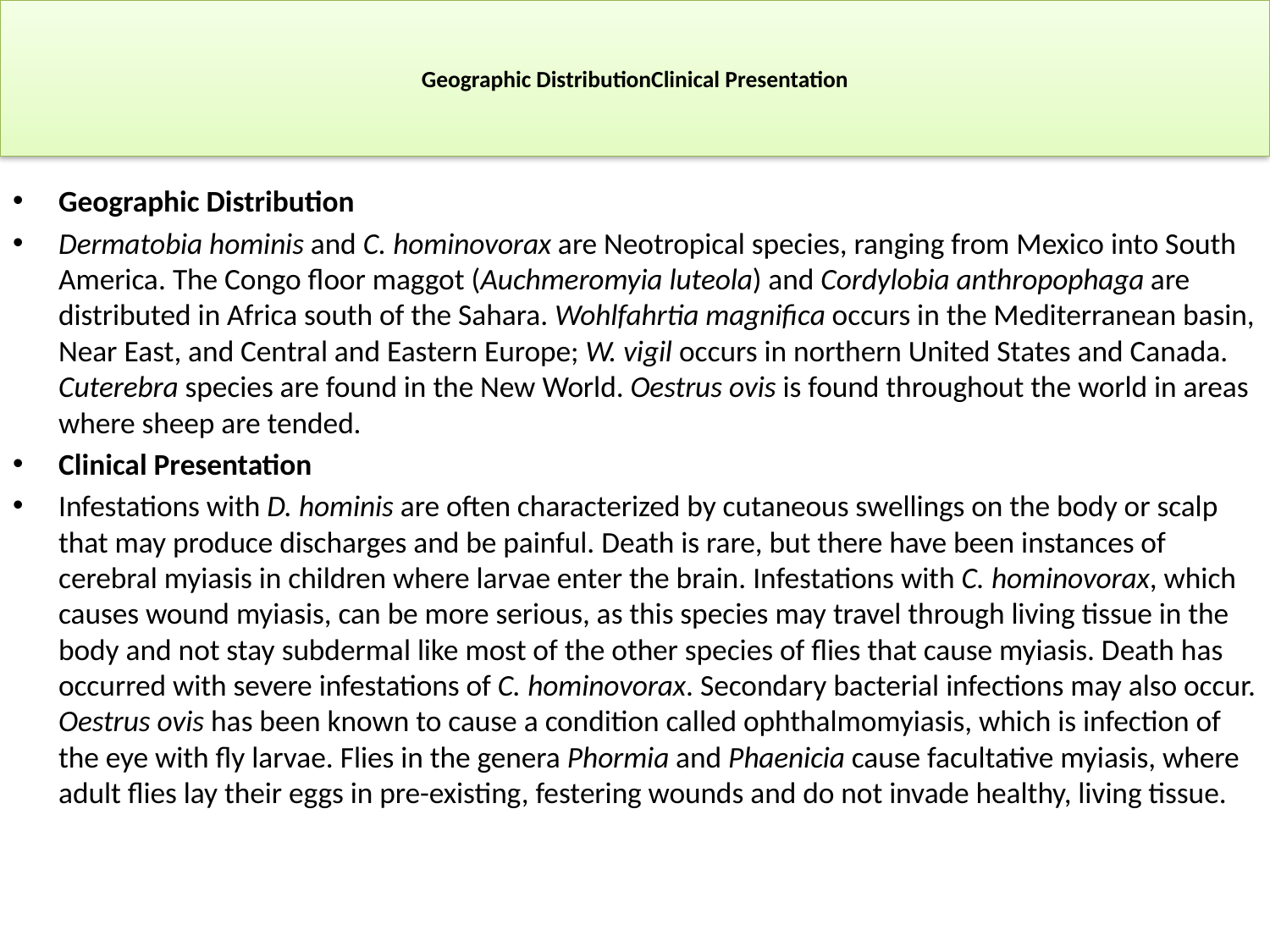

# Geographic DistributionClinical Presentation
Geographic Distribution
Dermatobia hominis and C. hominovorax are Neotropical species, ranging from Mexico into South America. The Congo floor maggot (Auchmeromyia luteola) and Cordylobia anthropophaga are distributed in Africa south of the Sahara. Wohlfahrtia magnifica occurs in the Mediterranean basin, Near East, and Central and Eastern Europe; W. vigil occurs in northern United States and Canada. Cuterebra species are found in the New World. Oestrus ovis is found throughout the world in areas where sheep are tended.
Clinical Presentation
Infestations with D. hominis are often characterized by cutaneous swellings on the body or scalp that may produce discharges and be painful. Death is rare, but there have been instances of cerebral myiasis in children where larvae enter the brain. Infestations with C. hominovorax, which causes wound myiasis, can be more serious, as this species may travel through living tissue in the body and not stay subdermal like most of the other species of flies that cause myiasis. Death has occurred with severe infestations of C. hominovorax. Secondary bacterial infections may also occur. Oestrus ovis has been known to cause a condition called ophthalmomyiasis, which is infection of the eye with fly larvae. Flies in the genera Phormia and Phaenicia cause facultative myiasis, where adult flies lay their eggs in pre-existing, festering wounds and do not invade healthy, living tissue.